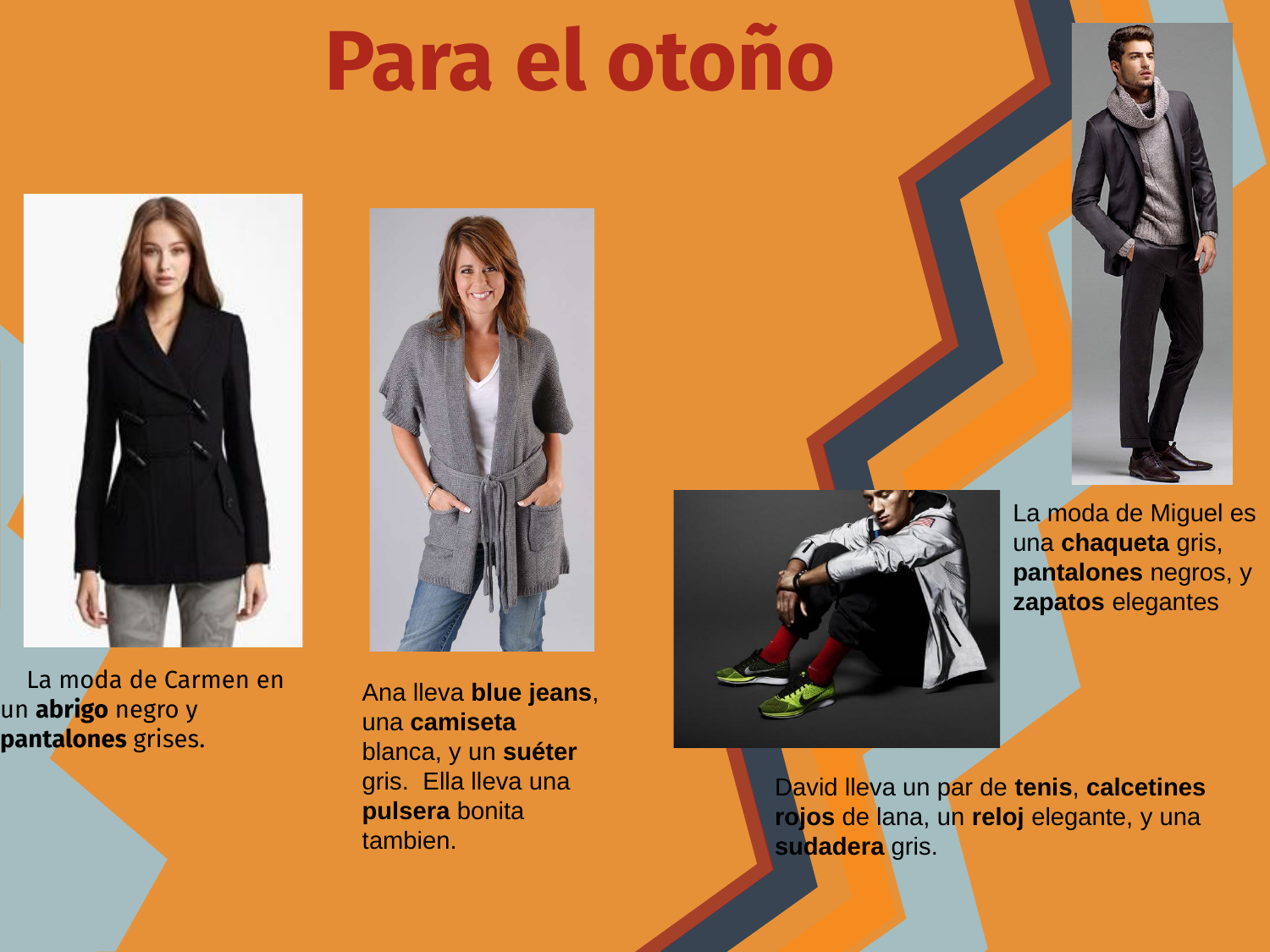

# Para el otoño

La moda de Miguel es una chaqueta gris, pantalones negros, y zapatos elegantes

La moda de Carmen en un abrigo negro y pantalones grises.
Ana lleva blue jeans, una camiseta blanca, y un suéter gris.  Ella lleva una pulsera bonita tambien.
David lleva un par de tenis, calcetines rojos de lana, un reloj elegante, y una sudadera gris.